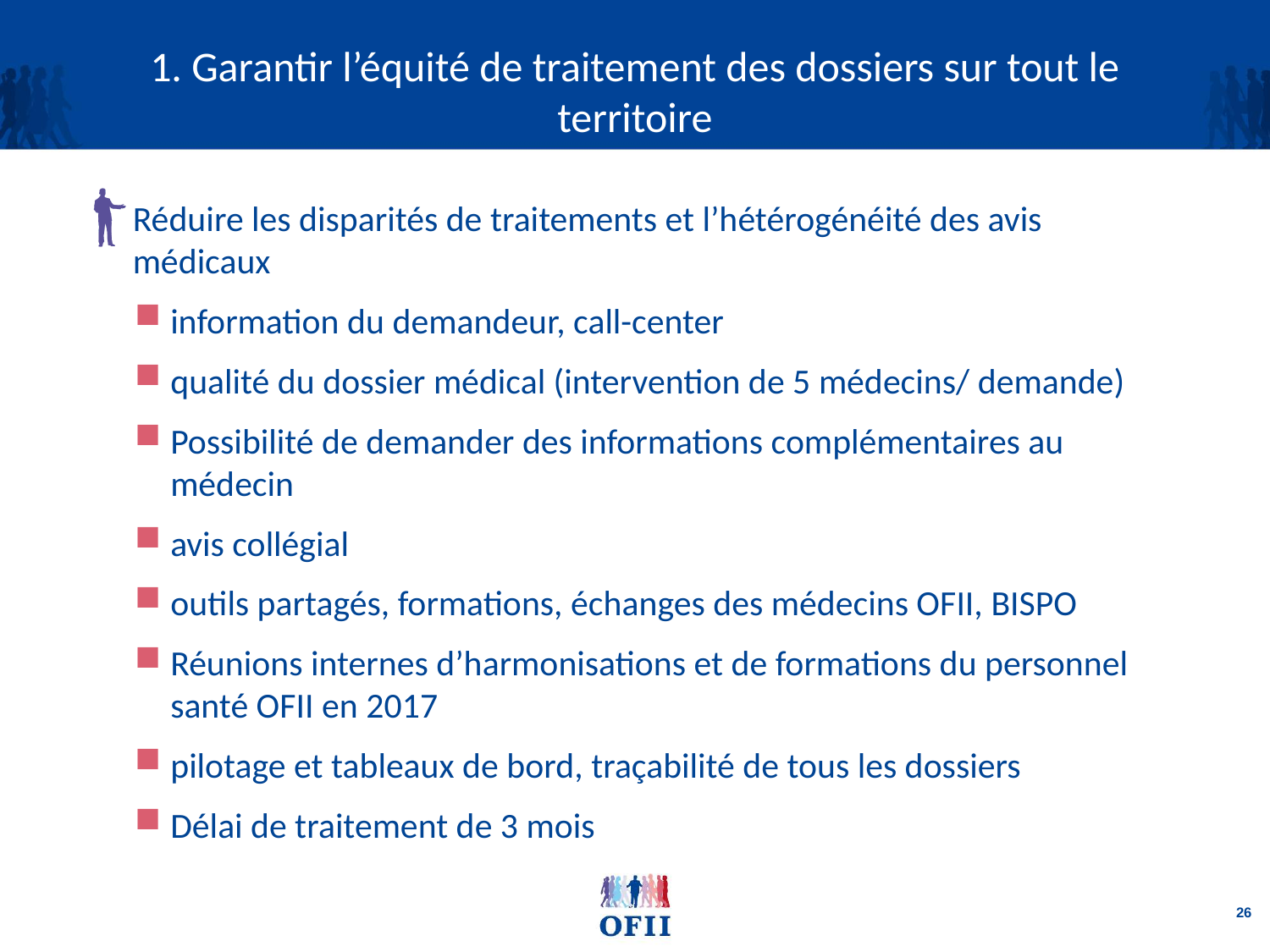

# 1. Garantir l’équité de traitement des dossiers sur tout le territoire
Réduire les disparités de traitements et l’hétérogénéité des avis médicaux
information du demandeur, call-center
qualité du dossier médical (intervention de 5 médecins/ demande)
Possibilité de demander des informations complémentaires au médecin
avis collégial
outils partagés, formations, échanges des médecins OFII, BISPO
Réunions internes d’harmonisations et de formations du personnel santé OFII en 2017
pilotage et tableaux de bord, traçabilité de tous les dossiers
Délai de traitement de 3 mois